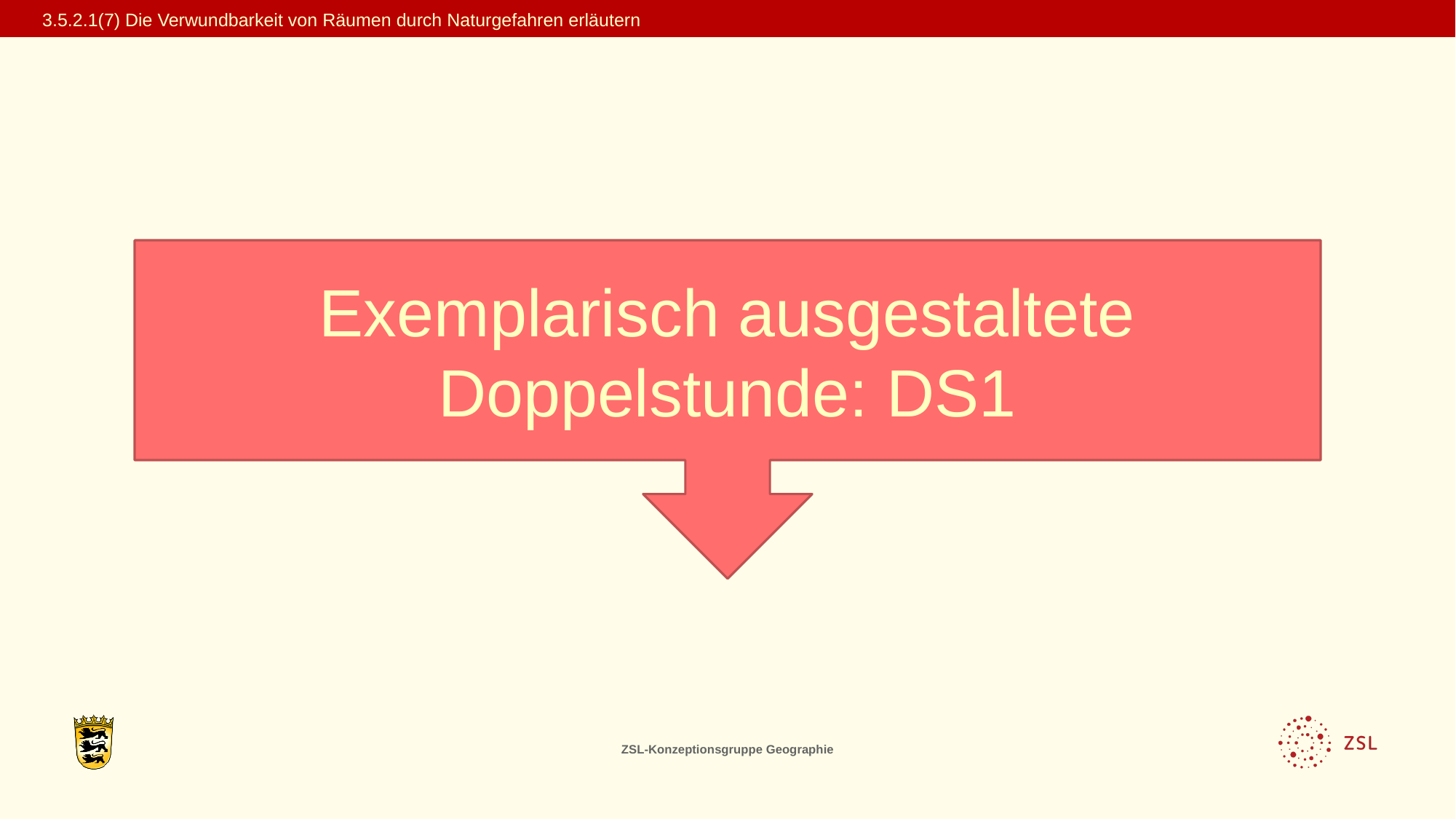

3.5.2.1(7) Die Verwundbarkeit von Räumen durch Naturgefahren erläutern
Exemplarisch ausgestaltete Doppelstunde: DS1
ZSL-Konzeptionsgruppe Geographie